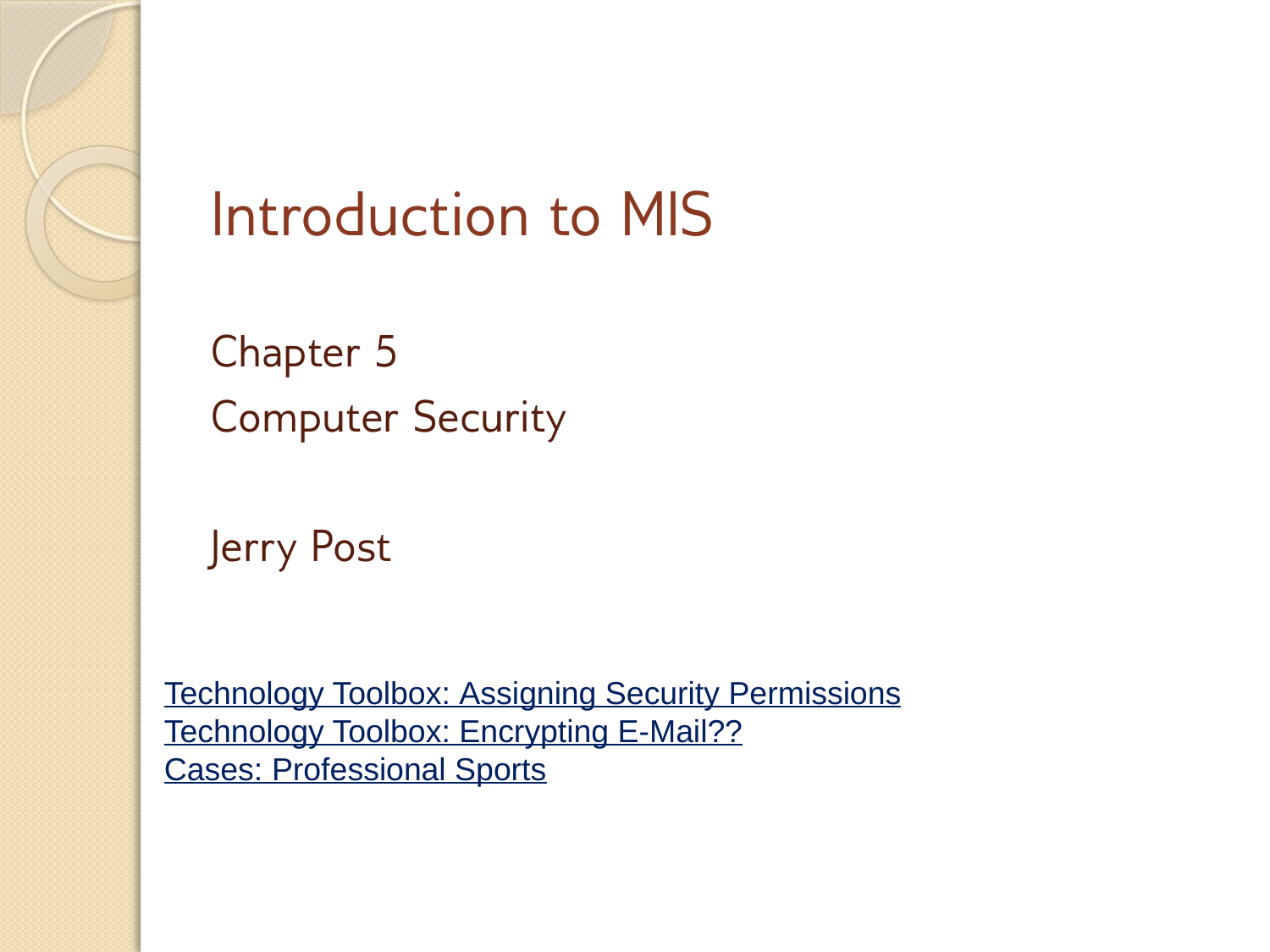

# Introduction to MIS

Chapter 5
Computer Security

Jerry Post
Technology Toolbox: Assigning Security Permissions
Technology Toolbox: Encrypting E-Mail??
Cases: Professional Sports